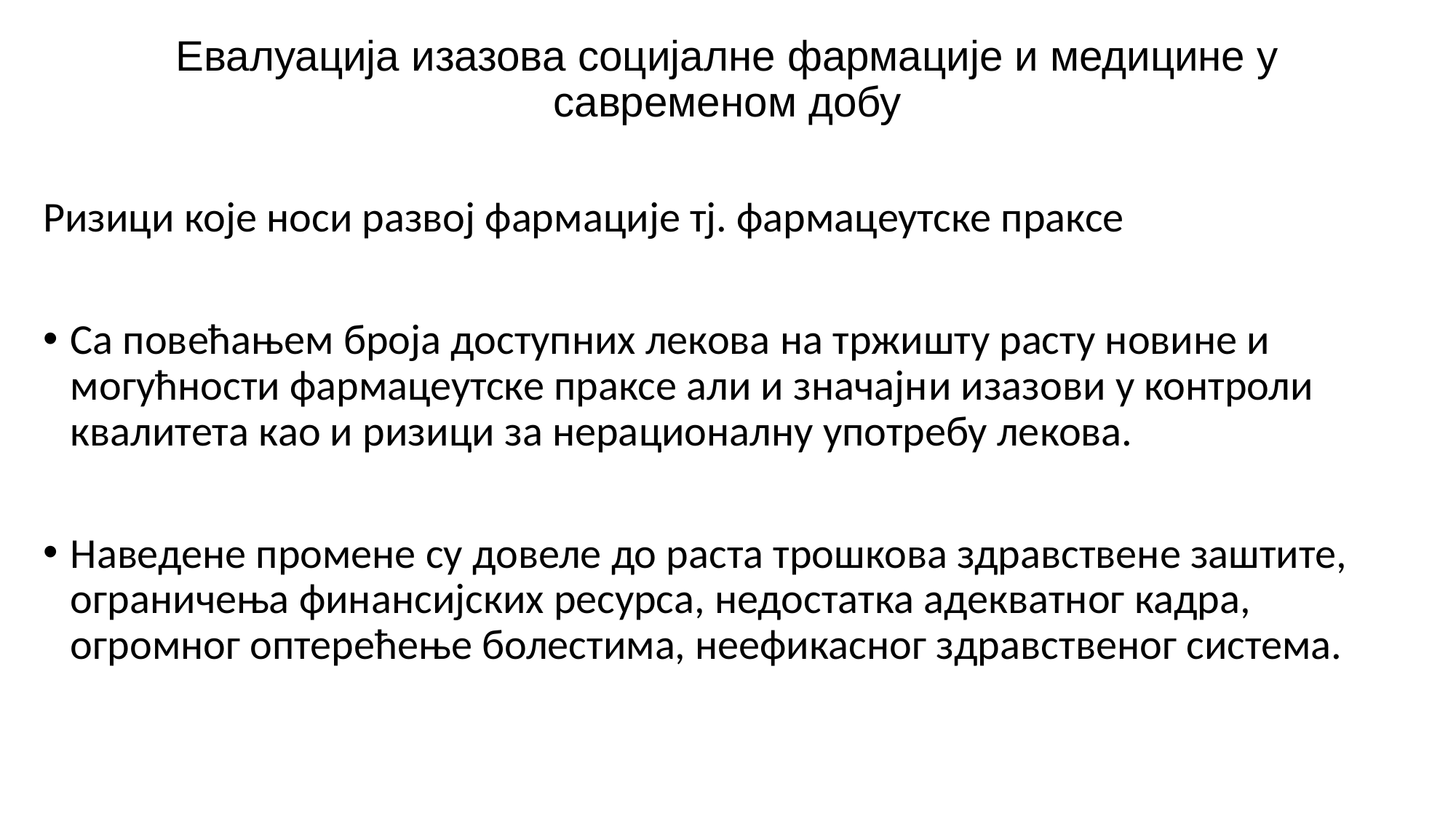

# Евалуација изазова социјалне фармације и медицине у савременом добу
Ризици које носи развој фармације тј. фармацеутске праксе

Са повећањем броја доступних лекова на тржишту расту новине и могућности фармацеутске праксе али и значајни изазови у контроли квалитета као и ризици за нерационалну употребу лекова.

Наведене промене су довеле до раста трошкова здравствене заштите, ограничења финансијских ресурса, недостатка адекватног кадра, огромног оптерећење болестима, неефикасног здравственог система.